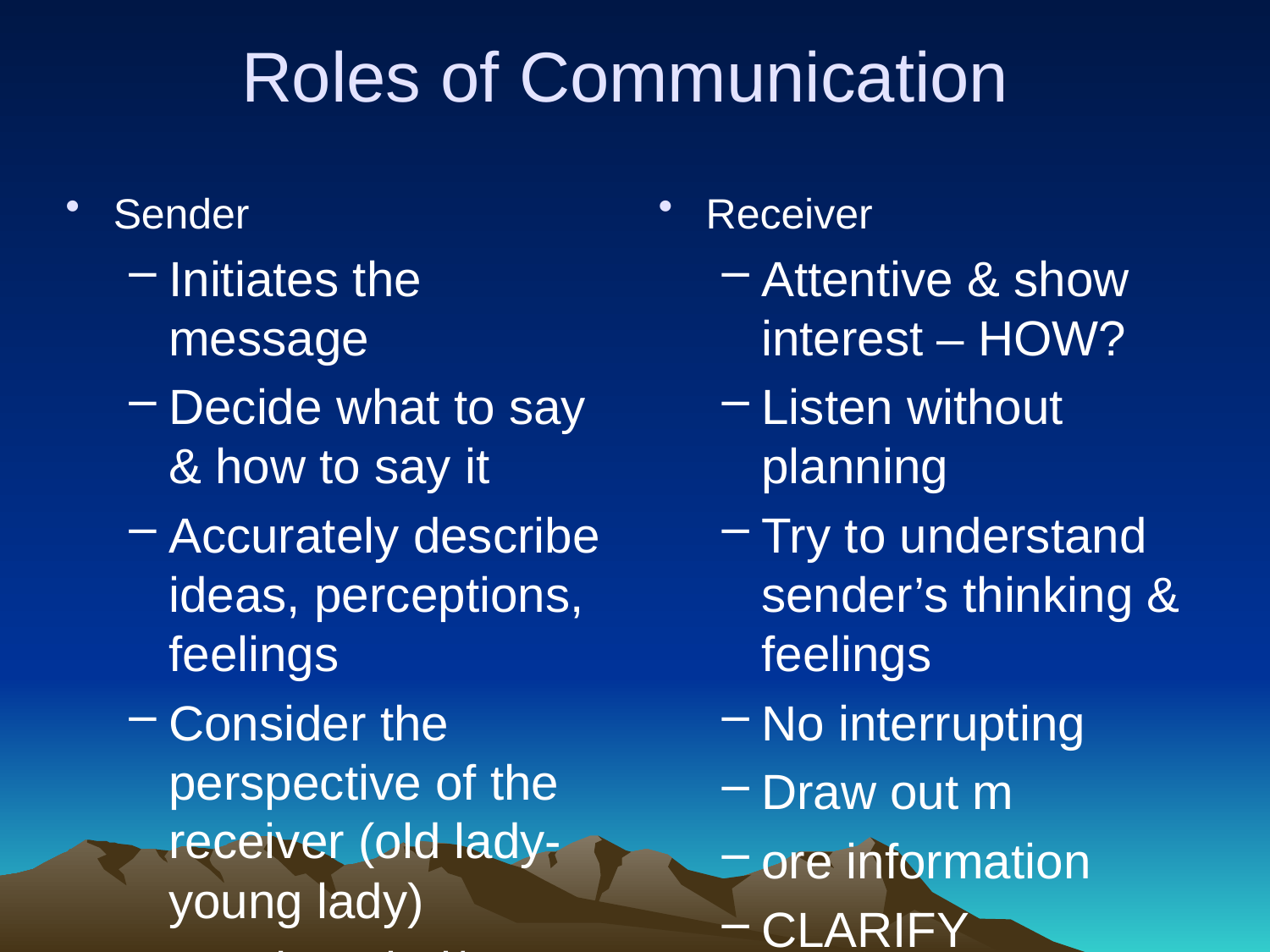

# Roles of Communication
Sender
Initiates the message
Decide what to say & how to say it
Accurately describe ideas, perceptions, feelings
Consider the perspective of the receiver (old lady-young lady)
Match verbal/non-verbal

Receiver
Attentive & show interest – HOW?
Listen without planning
Try to understand sender’s thinking & feelings
No interrupting
Draw out m
ore information
CLARIFY
REACT